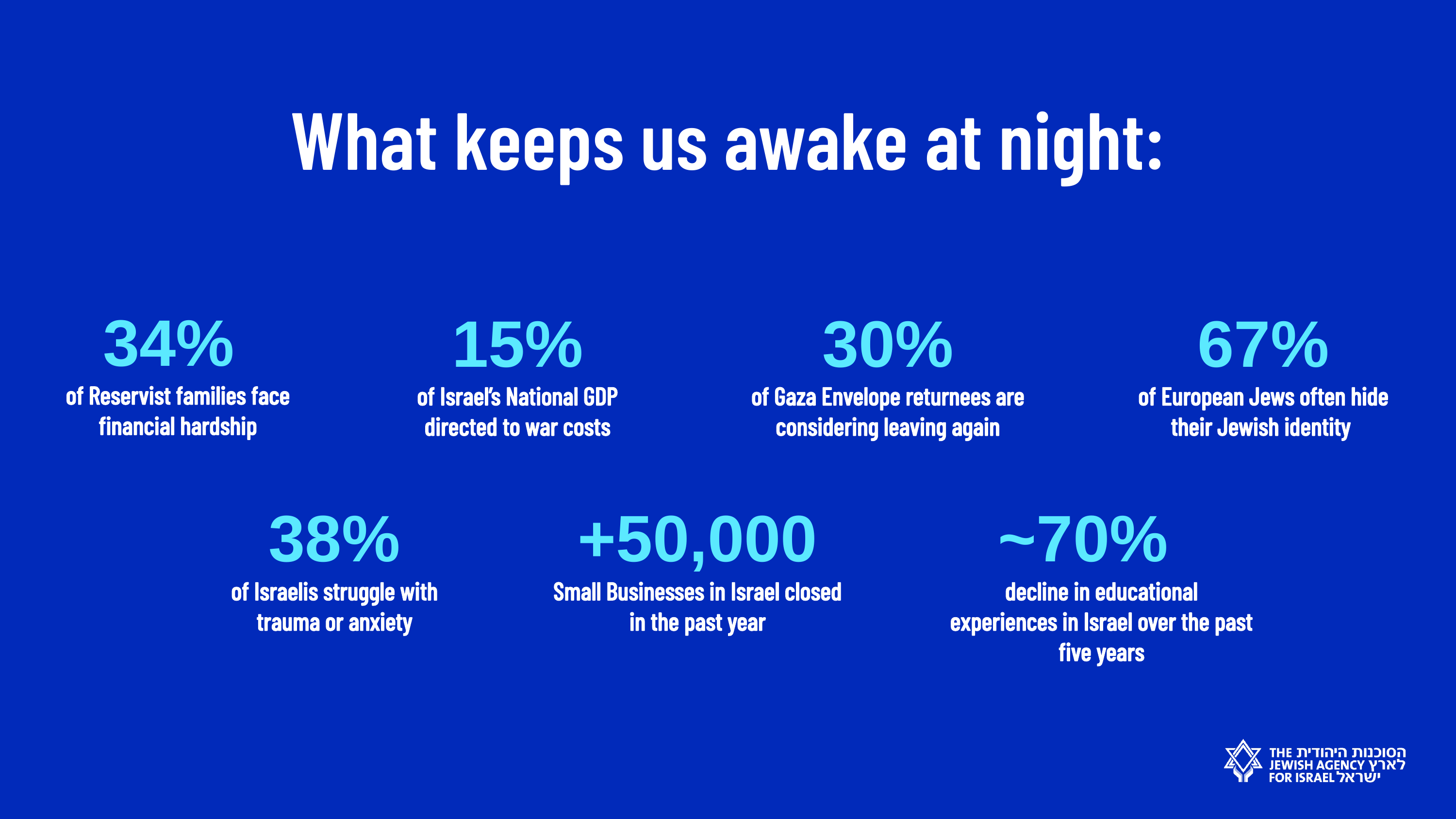

What keeps us awake at night:
34%
of Reservist families face financial hardship
15%
of Israel’s National GDP directed to war costs
30%
of Gaza Envelope returnees are considering leaving again
67%
of European Jews often hide their Jewish identity
38%
of Israelis struggle with trauma or anxiety
+50,000
Small Businesses in Israel closed in the past year
~70%
decline in educational experiences in Israel over the past five years